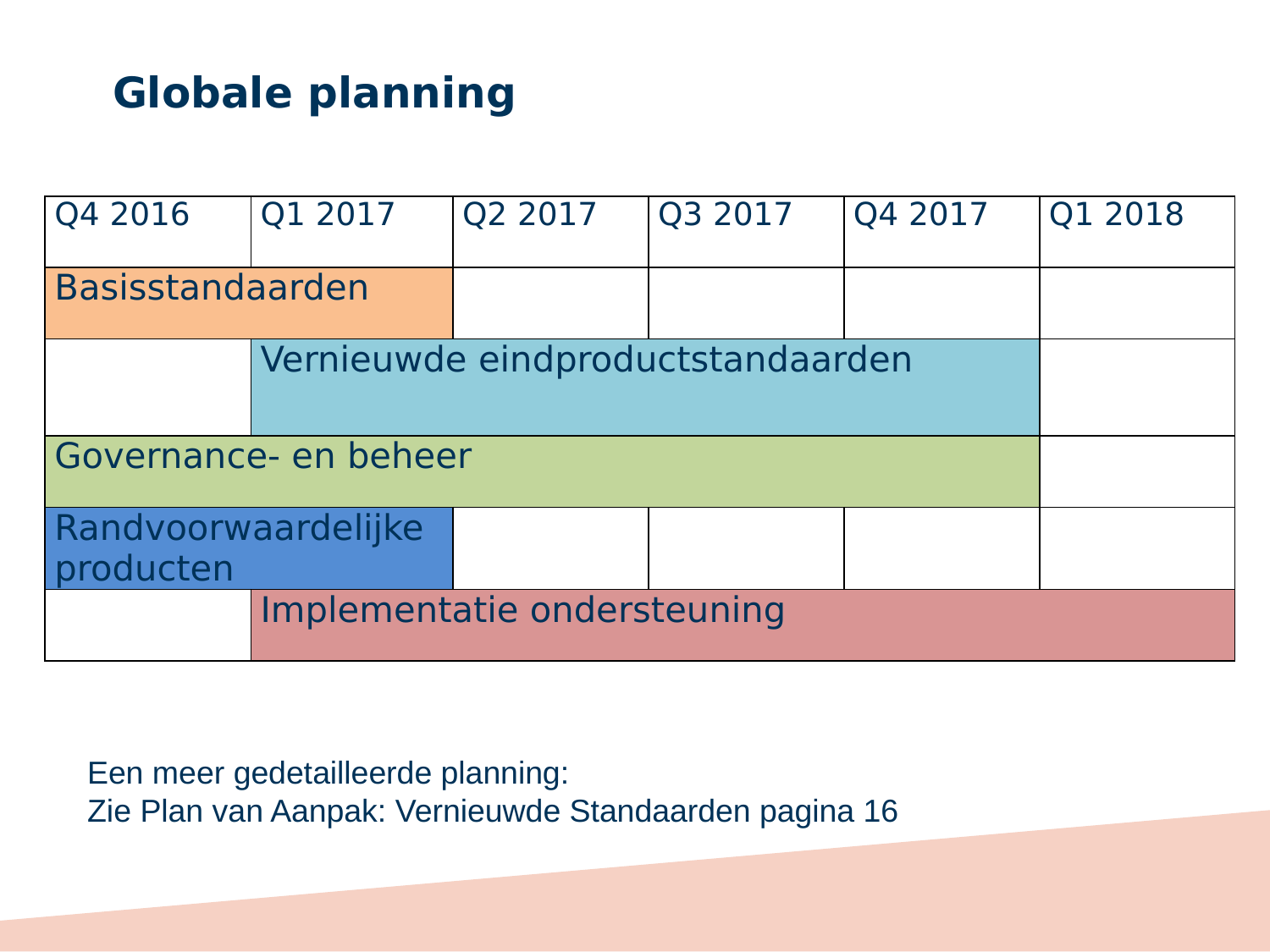

# Globale planning
| Q4 2016 | Q1 2017 | Q2 2017 | Q3 2017 | Q4 2017 | Q1 2018 |
| --- | --- | --- | --- | --- | --- |
| Basisstandaarden |  |  |  |  |  |
|  | Vernieuwde eindproductstandaarden |  |  |  |  |
| Governance- en beheer |  |  |  |  |  |
| Randvoorwaardelijke producten |  |  |  |  |  |
|  | Implementatie ondersteuning |  |  |  |  |
Een meer gedetailleerde planning:
Zie Plan van Aanpak: Vernieuwde Standaarden pagina 16